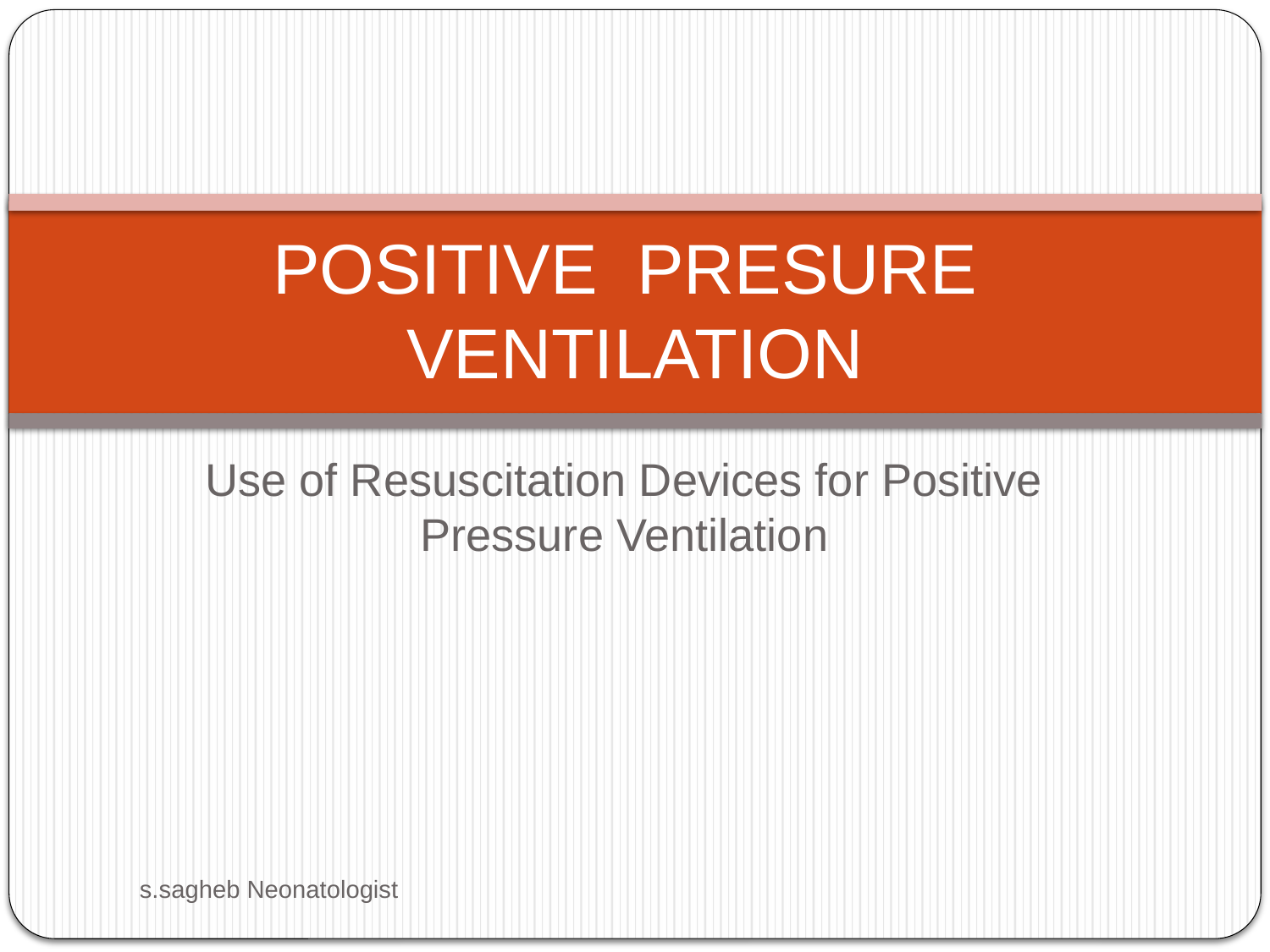

# POSITIVE  PRESURE  VENTILATION
Use of Resuscitation Devices for Positive Pressure Ventilation
s.sagheb Neonatologist